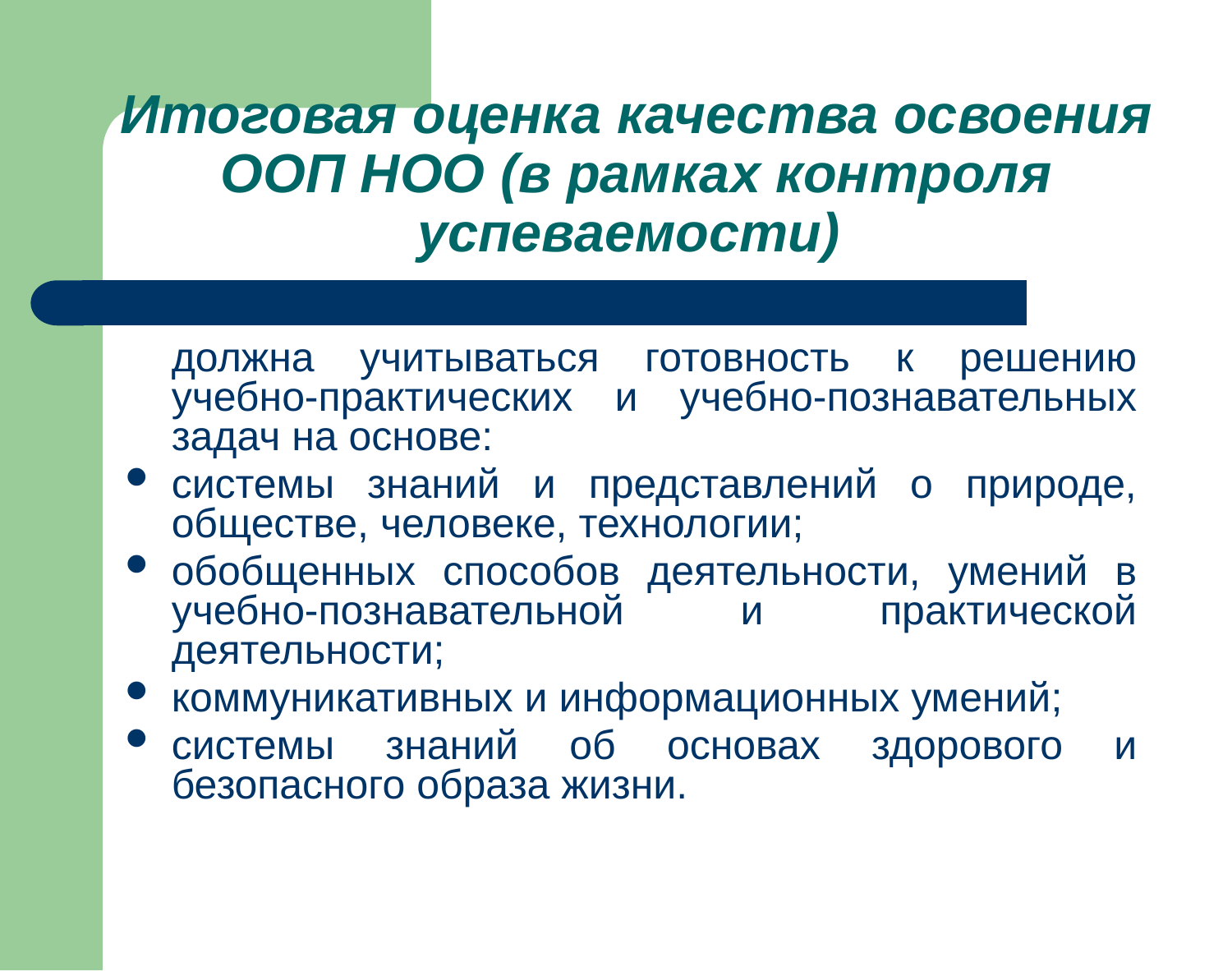

# Итоговая оценка качества освоения ООП НОО (в рамках контроля успеваемости)
	должна учитываться готовность к решению учебно-практических и учебно-познавательных задач на основе:
системы знаний и представлений о природе, обществе, человеке, технологии;
обобщенных способов деятельности, умений в учебно-познавательной и практической деятельности;
коммуникативных и информационных умений;
системы знаний об основах здорового и безопасного образа жизни.